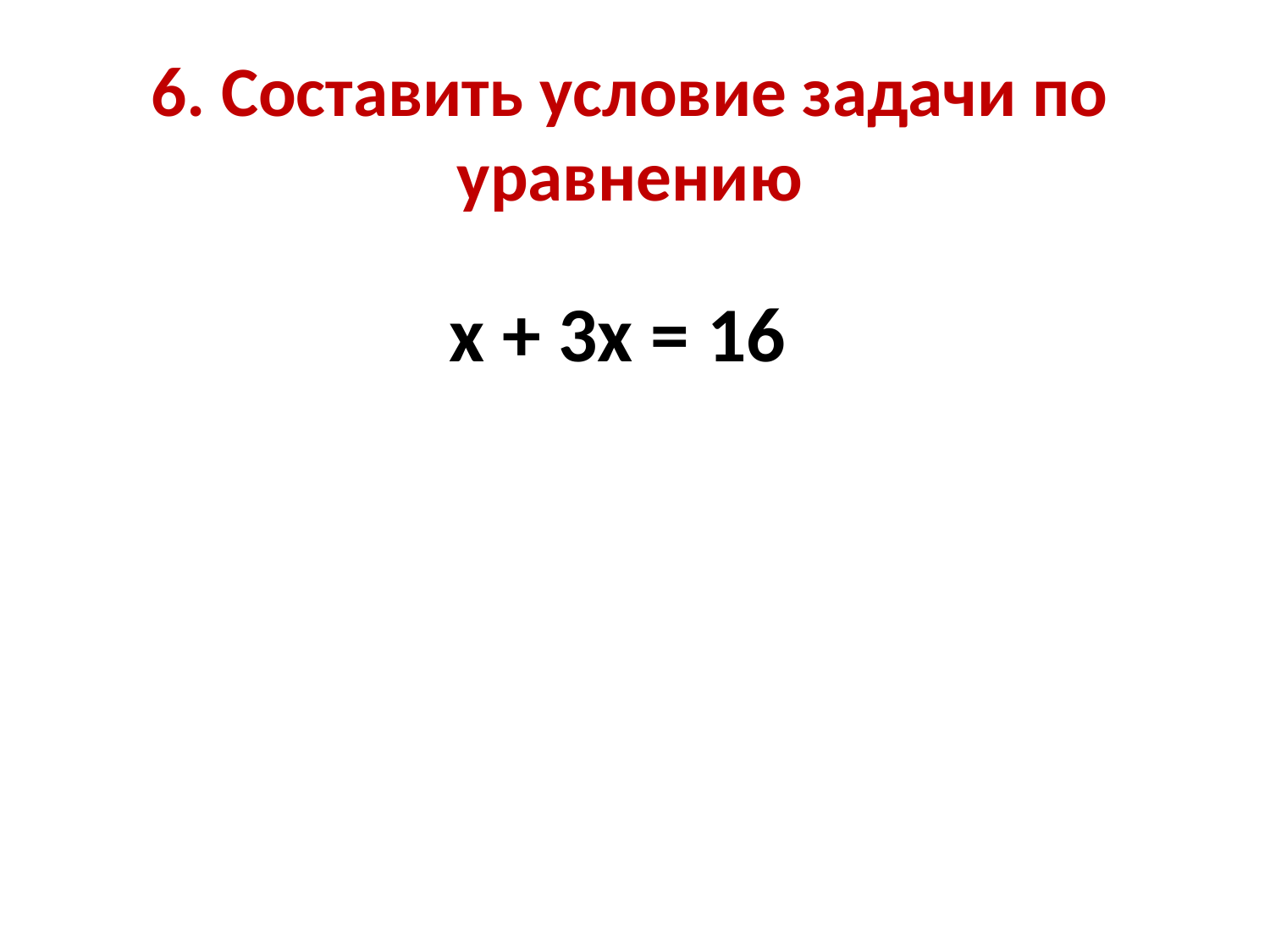

6. Составить условие задачи по уравнению
х + 3х = 16